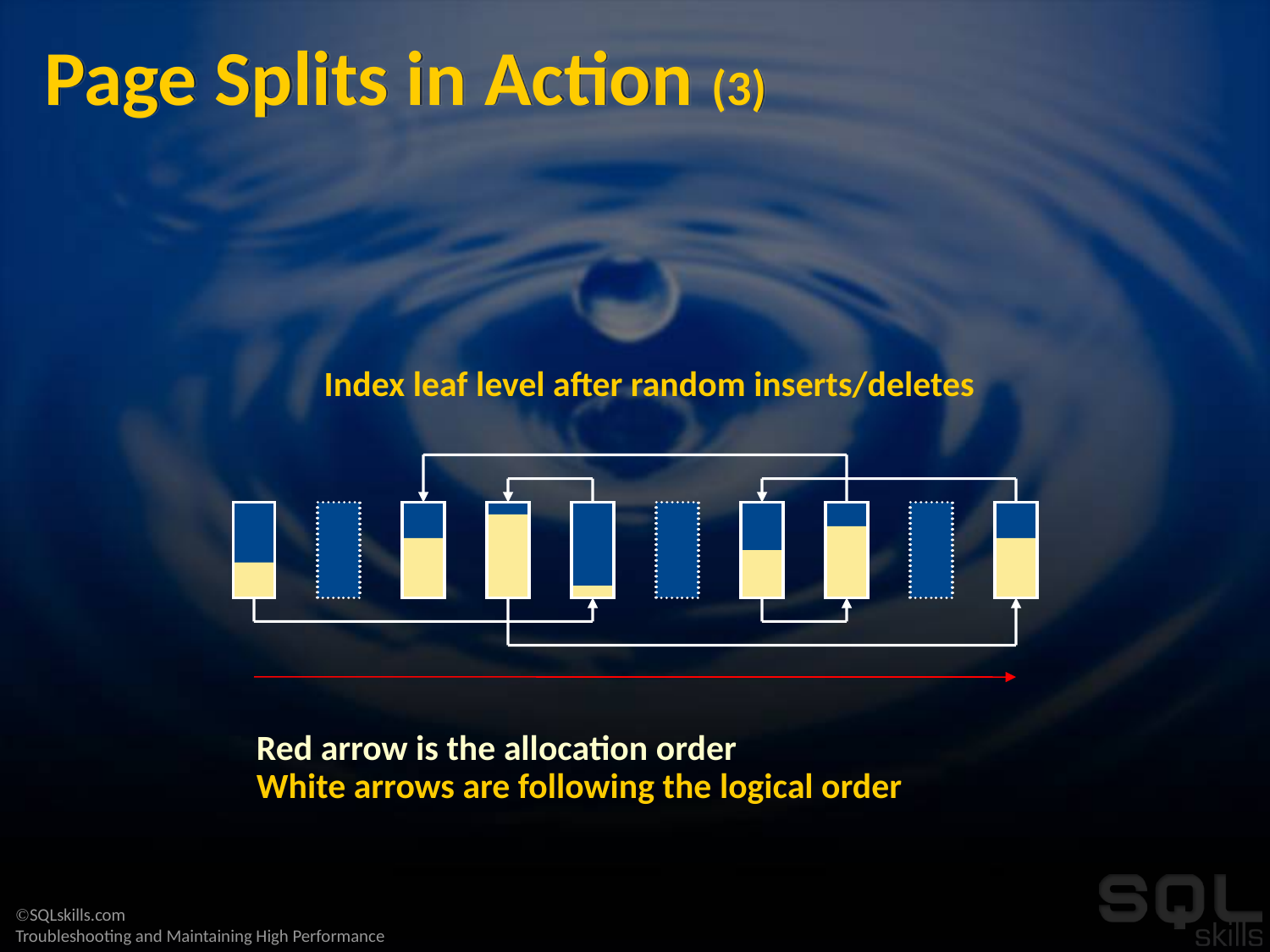

# Page Splits in Action (3)
Index leaf level after random inserts/deletes

Red arrow is the allocation order
White arrows are following the logical order